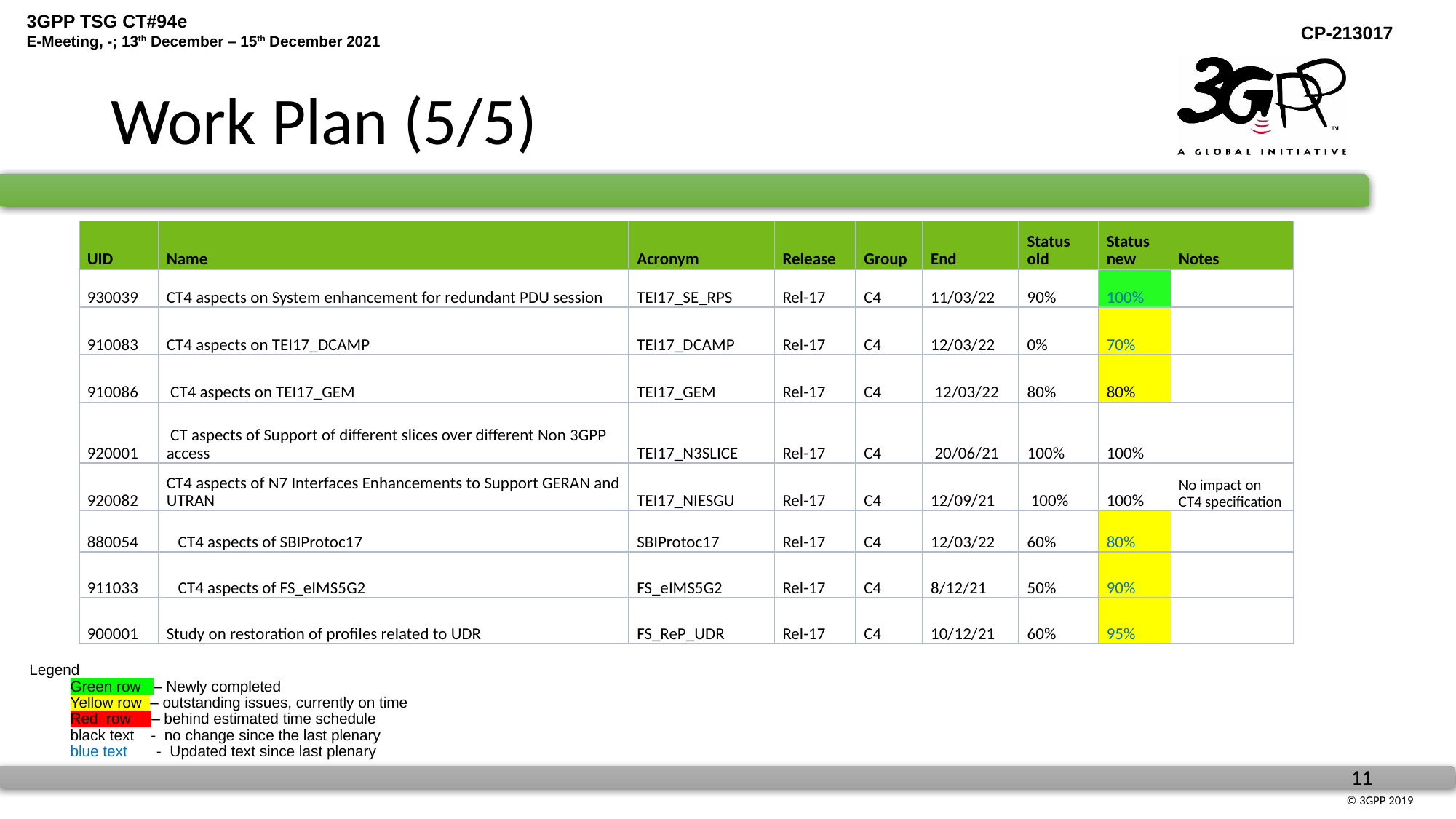

# Work Plan (5/5)
| UID | Name | Acronym | Release | Group | End | Status old | Status new | Notes |
| --- | --- | --- | --- | --- | --- | --- | --- | --- |
| 930039 | CT4 aspects on System enhancement for redundant PDU session | TEI17\_SE\_RPS | Rel-17 | C4 | 11/03/22 | 90% | 100% |  |
| 910083 | CT4 aspects on TEI17\_DCAMP | TEI17\_DCAMP | Rel-17 | C4 | 12/03/22 | 0% | 70% |  |
| 910086 | CT4 aspects on TEI17\_GEM | TEI17\_GEM | Rel-17 | C4 | 12/03/22 | 80% | 80% |  |
| 920001 | CT aspects of Support of different slices over different Non 3GPP access | TEI17\_N3SLICE | Rel-17 | C4 | 20/06/21 | 100% | 100% |  |
| 920082 | CT4 aspects of N7 Interfaces Enhancements to Support GERAN and UTRAN | TEI17\_NIESGU | Rel-17 | C4 | 12/09/21 | 100% | 100% | No impact on CT4 specification |
| 880054 | CT4 aspects of SBIProtoc17 | SBIProtoc17 | Rel-17 | C4 | 12/03/22 | 60% | 80% |  |
| 911033 | CT4 aspects of FS\_eIMS5G2 | FS\_eIMS5G2 | Rel-17 | C4 | 8/12/21 | 50% | 90% |  |
| 900001 | Study on restoration of profiles related to UDR | FS\_ReP\_UDR | Rel-17 | C4 | 10/12/21 | 60% | 95% |  |
Legend
Green row   – Newly completed
	Yellow row  – outstanding issues, currently on time
Red  row     – behind estimated time schedule
	black text    -  no change since the last plenary
	blue text       -  Updated text since last plenary